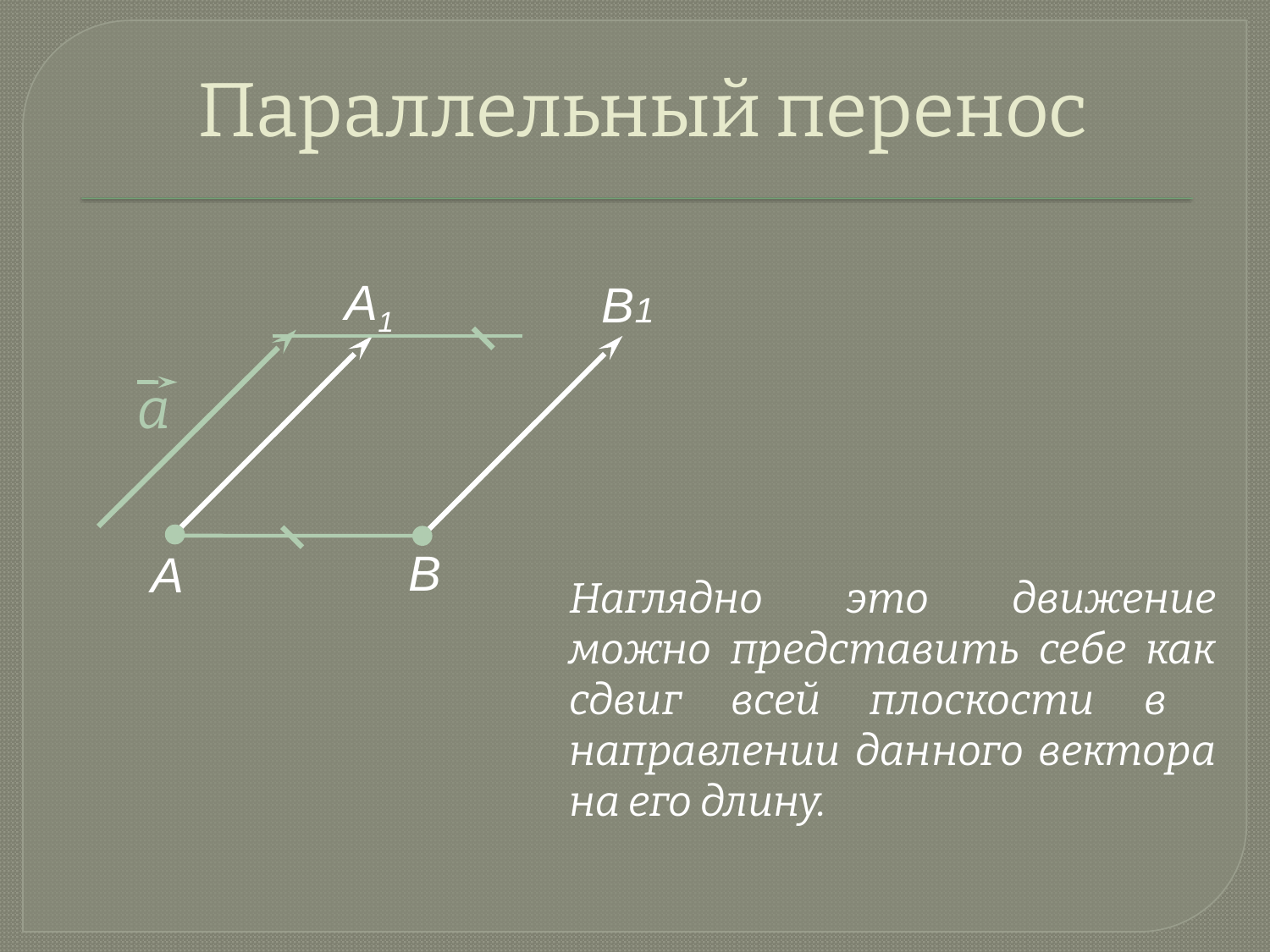

# Параллельный перенос
А1

B1

а

В
А

Наглядно это движение можно представить себе как сдвиг всей плоскости в  направлении данного вектора на его длину.